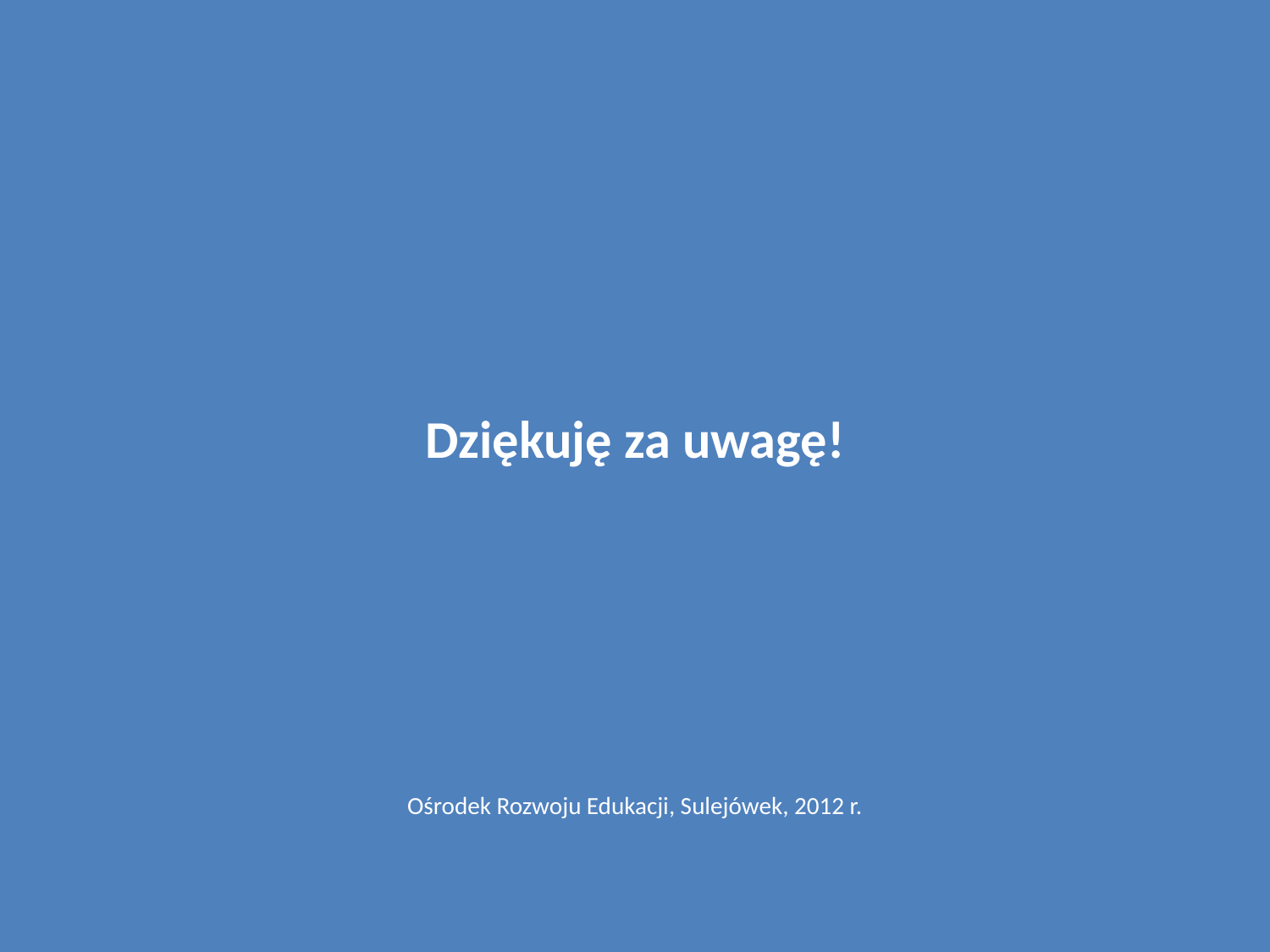

Dziękuję za uwagę!

Ośrodek Rozwoju Edukacji, Sulejówek, 2012 r.
#